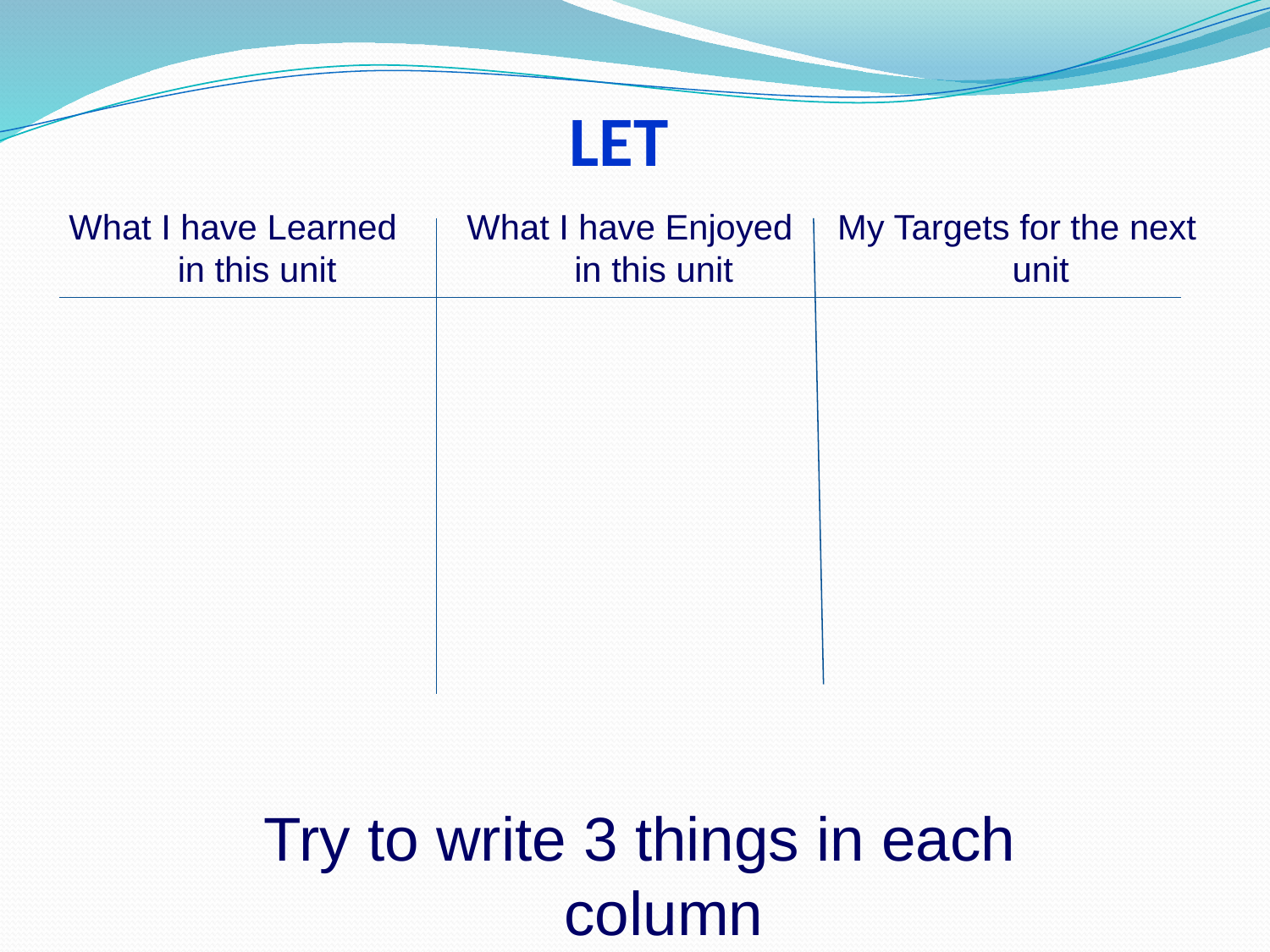

LET
What I have Learned in this unit
What I have Enjoyed in this unit
My Targets for the next unit

Try to write 3 things in each column